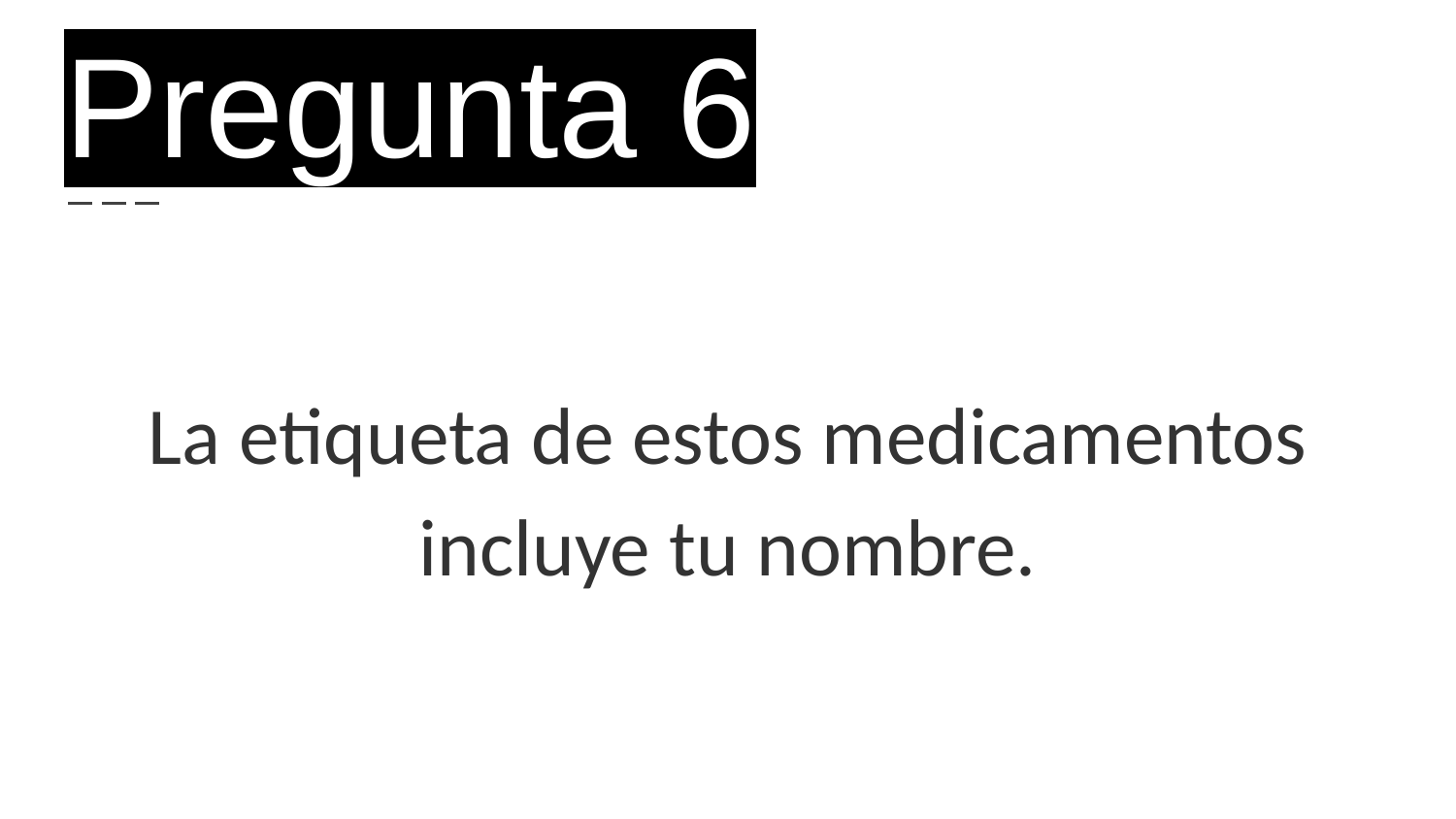

# Pregunta 6
La etiqueta de estos medicamentos incluye tu nombre.